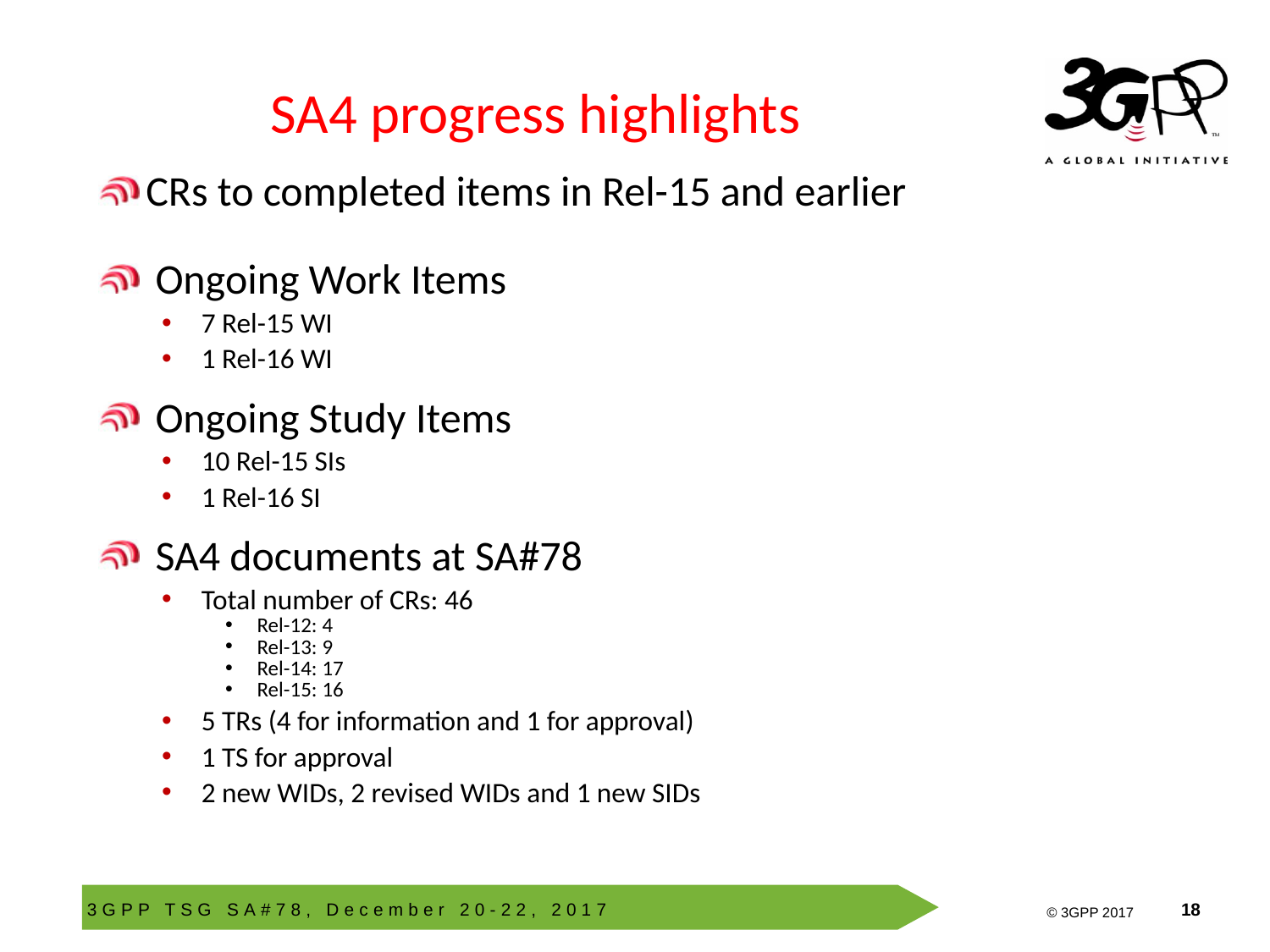

# SA4 progress highlights
CRs to completed items in Rel-15 and earlier
 Ongoing Work Items
7 Rel-15 WI
1 Rel-16 WI
 Ongoing Study Items
10 Rel-15 SIs
1 Rel-16 SI
 SA4 documents at SA#78
Total number of CRs: 46
Rel-12: 4
Rel-13: 9
Rel-14: 17
Rel-15: 16
5 TRs (4 for information and 1 for approval)
1 TS for approval
2 new WIDs, 2 revised WIDs and 1 new SIDs